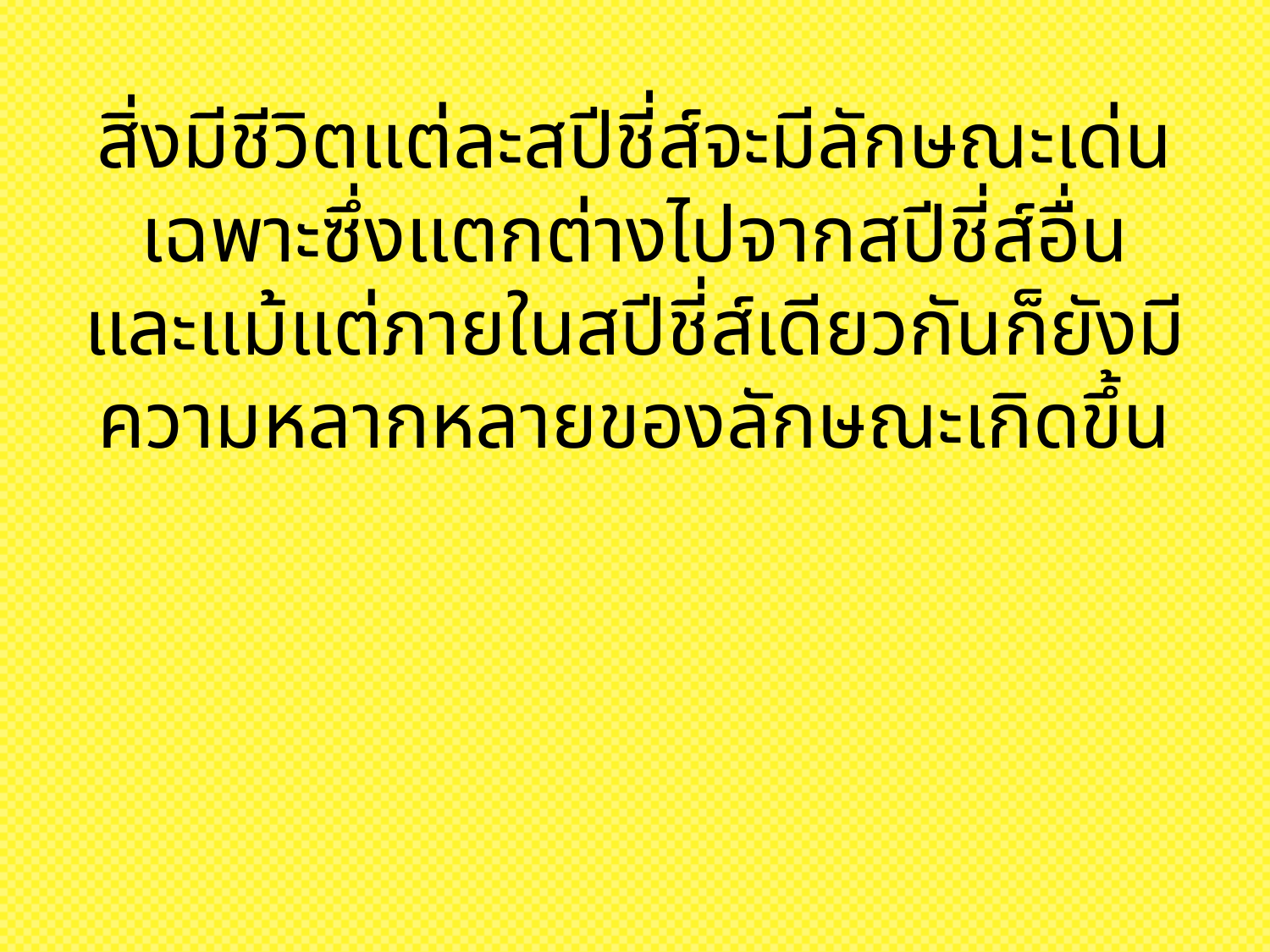

# สิ่งมีชีวิตแต่ละสปีชี่ส์จะมีลักษณะเด่นเฉพาะซึ่งแตกต่างไปจากสปีชี่ส์อื่น และแม้แต่ภายในสปีชี่ส์เดียวกันก็ยังมีความหลากหลายของลักษณะเกิดขึ้น